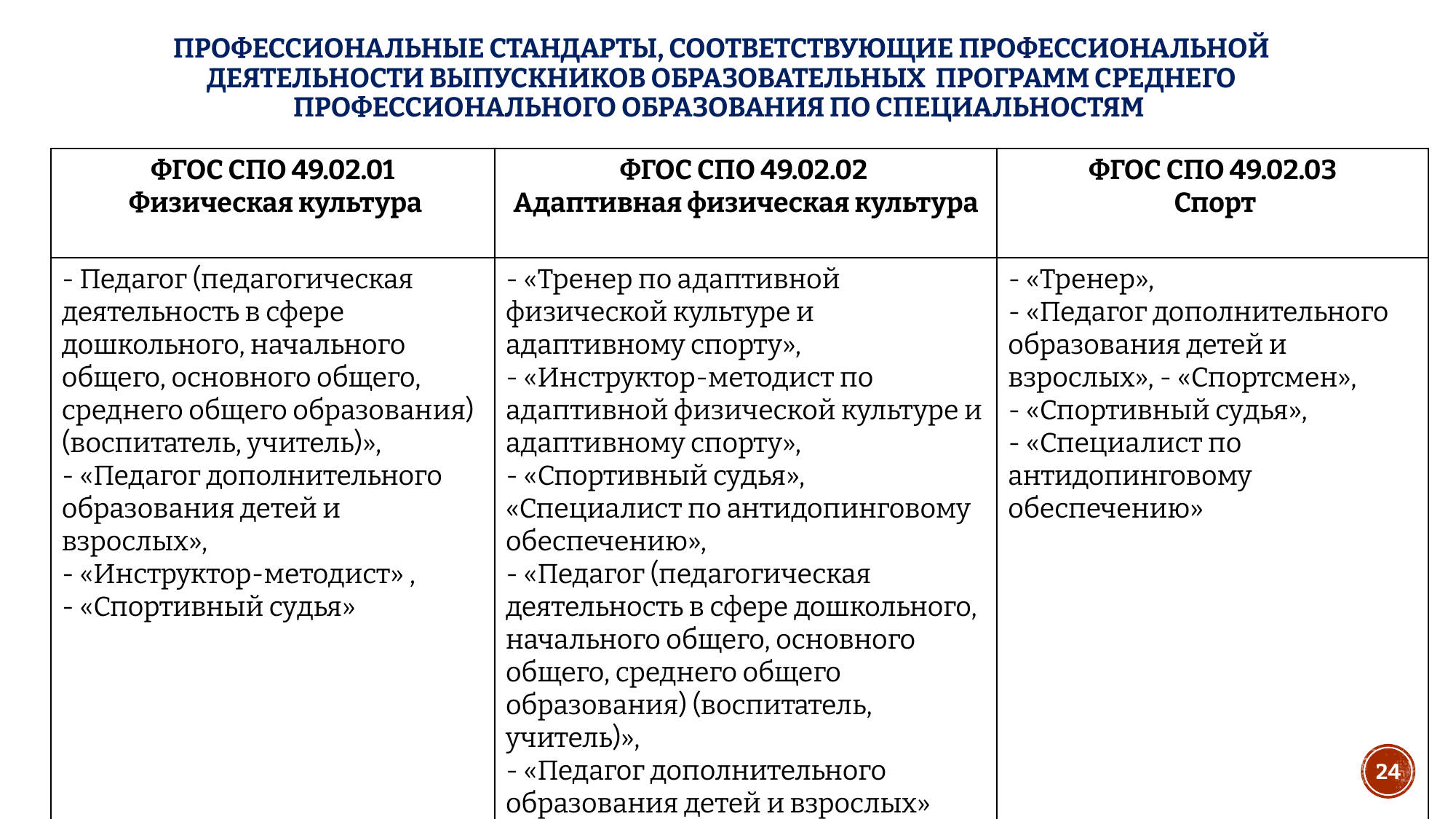

# Профессиональные стандарты, соответствующие профессиональной деятельности выпускников образовательных  программ среднего профессионального образования по специальностям
| ФГОС СПО 49.02.01 Физическая культура | ФГОС СПО 49.02.02 Адаптивная физическая культура | ФГОС СПО 49.02.03 Спорт |
| --- | --- | --- |
| - Педагог (педагогическая деятельность в сфере дошкольного, начального общего, основного общего, среднего общего образования) (воспитатель, учитель)», - «Педагог дополнительного образования детей и взрослых», - «Инструктор-методист» , - «Спортивный судья» | - «Тренер по адаптивной физической культуре и адаптивному спорту», - «Инструктор-методист по адаптивной физической культуре и адаптивному спорту», - «Спортивный судья», «Специалист по антидопинговому обеспечению», - «Педагог (педагогическая деятельность в сфере дошкольного, начального общего, основного общего, среднего общего образования) (воспитатель, учитель)», - «Педагог дополнительного образования детей и взрослых» | - «Тренер», - «Педагог дополнительного образования детей и взрослых», - «Спортсмен», - «Спортивный судья», - «Специалист по антидопинговому обеспечению» |
24